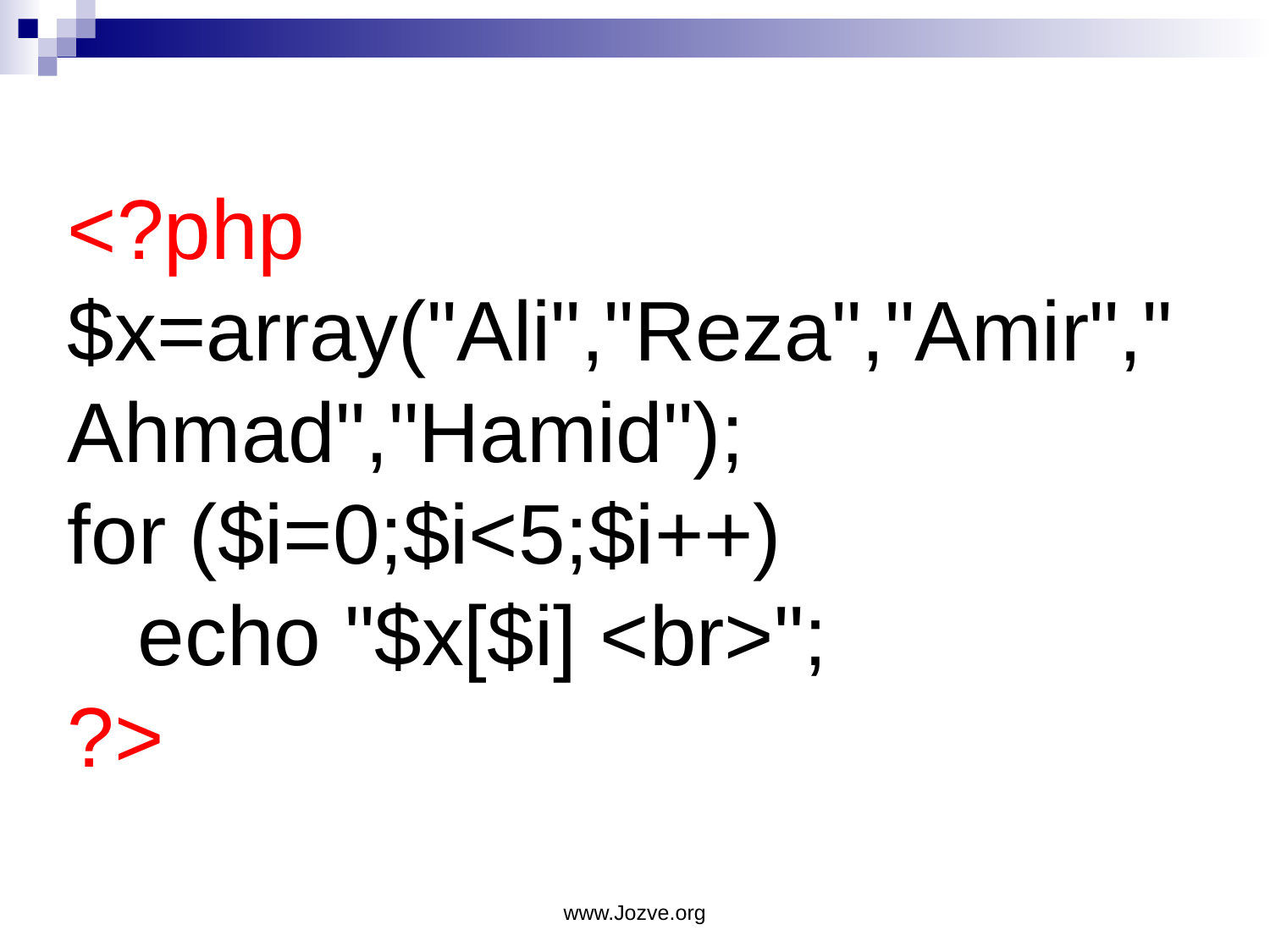

# <?php $x=array("Ali","Reza","Amir","Ahmad","Hamid"); for ($i=0;$i<5;$i++) echo "$x[$i] <br>"; ?>
www.Jozve.org